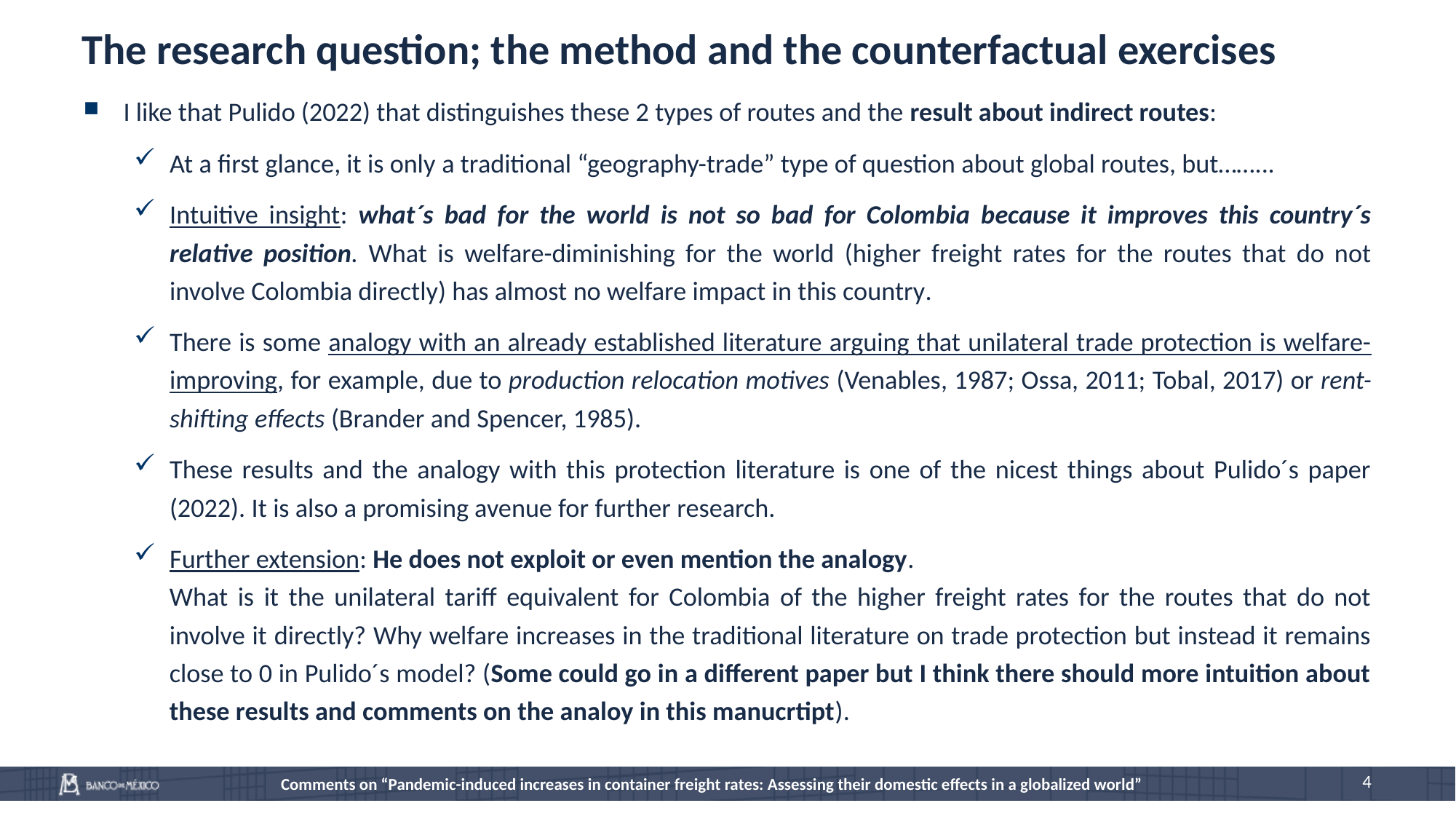

# The research question; the method and the counterfactual exercises
I like that Pulido (2022) that distinguishes these 2 types of routes and the result about indirect routes:
At a first glance, it is only a traditional “geography-trade” type of question about global routes, but……...
Intuitive insight: what´s bad for the world is not so bad for Colombia because it improves this country´s relative position. What is welfare-diminishing for the world (higher freight rates for the routes that do not involve Colombia directly) has almost no welfare impact in this country.
There is some analogy with an already established literature arguing that unilateral trade protection is welfare-improving, for example, due to production relocation motives (Venables, 1987; Ossa, 2011; Tobal, 2017) or rent-shifting effects (Brander and Spencer, 1985).
These results and the analogy with this protection literature is one of the nicest things about Pulido´s paper (2022). It is also a promising avenue for further research.
Further extension: He does not exploit or even mention the analogy.
What is it the unilateral tariff equivalent for Colombia of the higher freight rates for the routes that do not involve it directly? Why welfare increases in the traditional literature on trade protection but instead it remains close to 0 in Pulido´s model? (Some could go in a different paper but I think there should more intuition about these results and comments on the analoy in this manucrtipt).
4
Comments on “Pandemic-induced increases in container freight rates: Assessing their domestic effects in a globalized world”